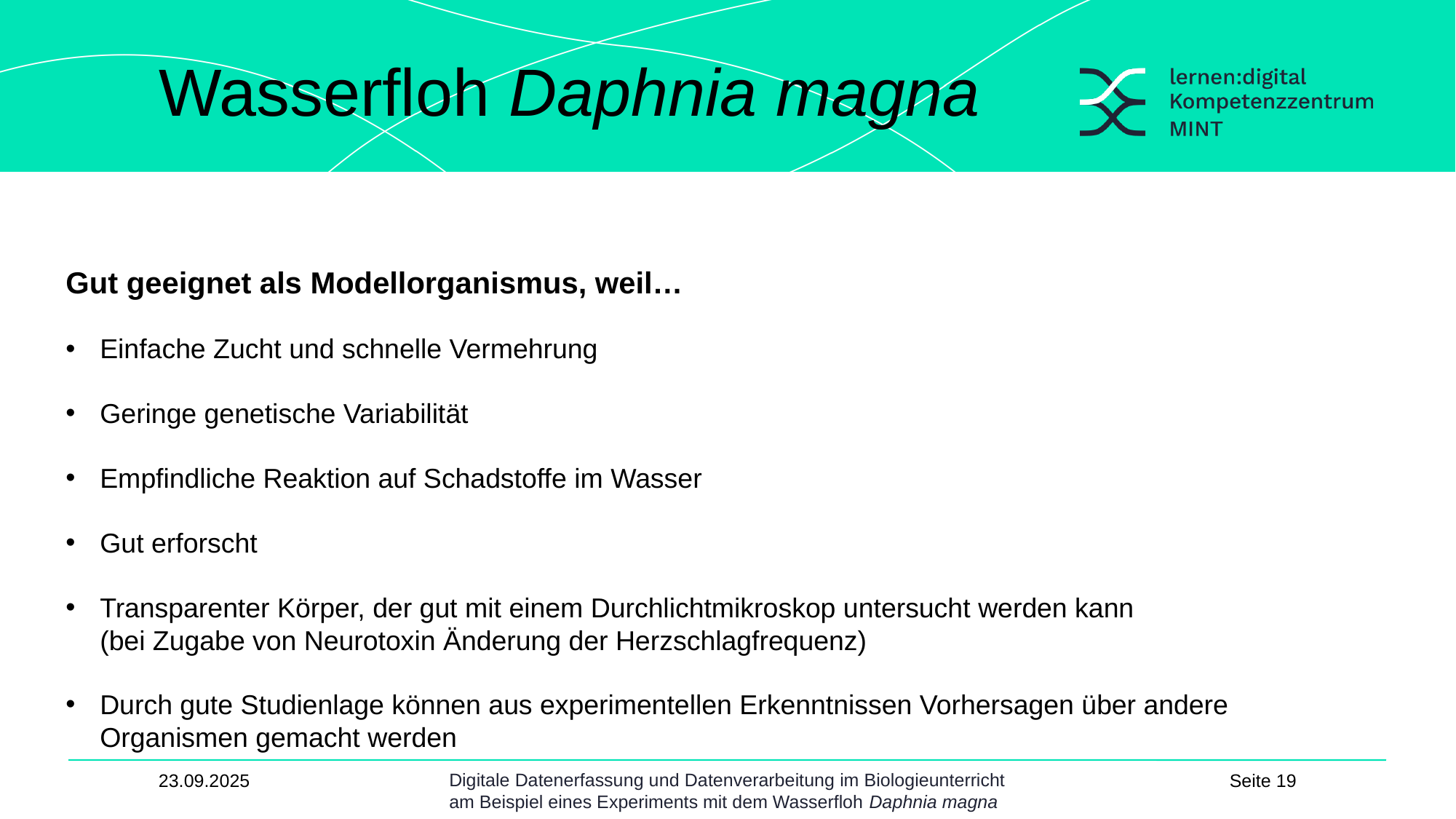

# Wasserfloh Daphnia magna
Gut geeignet als Modellorganismus, weil…
Einfache Zucht und schnelle Vermehrung
Geringe genetische Variabilität
Empfindliche Reaktion auf Schadstoffe im Wasser
Gut erforscht
Transparenter Körper, der gut mit einem Durchlichtmikroskop untersucht werden kann
(bei Zugabe von Neurotoxin Änderung der Herzschlagfrequenz)
Durch gute Studienlage können aus experimentellen Erkenntnissen Vorhersagen über andere Organismen gemacht werden
23.09.2025
Seite 19